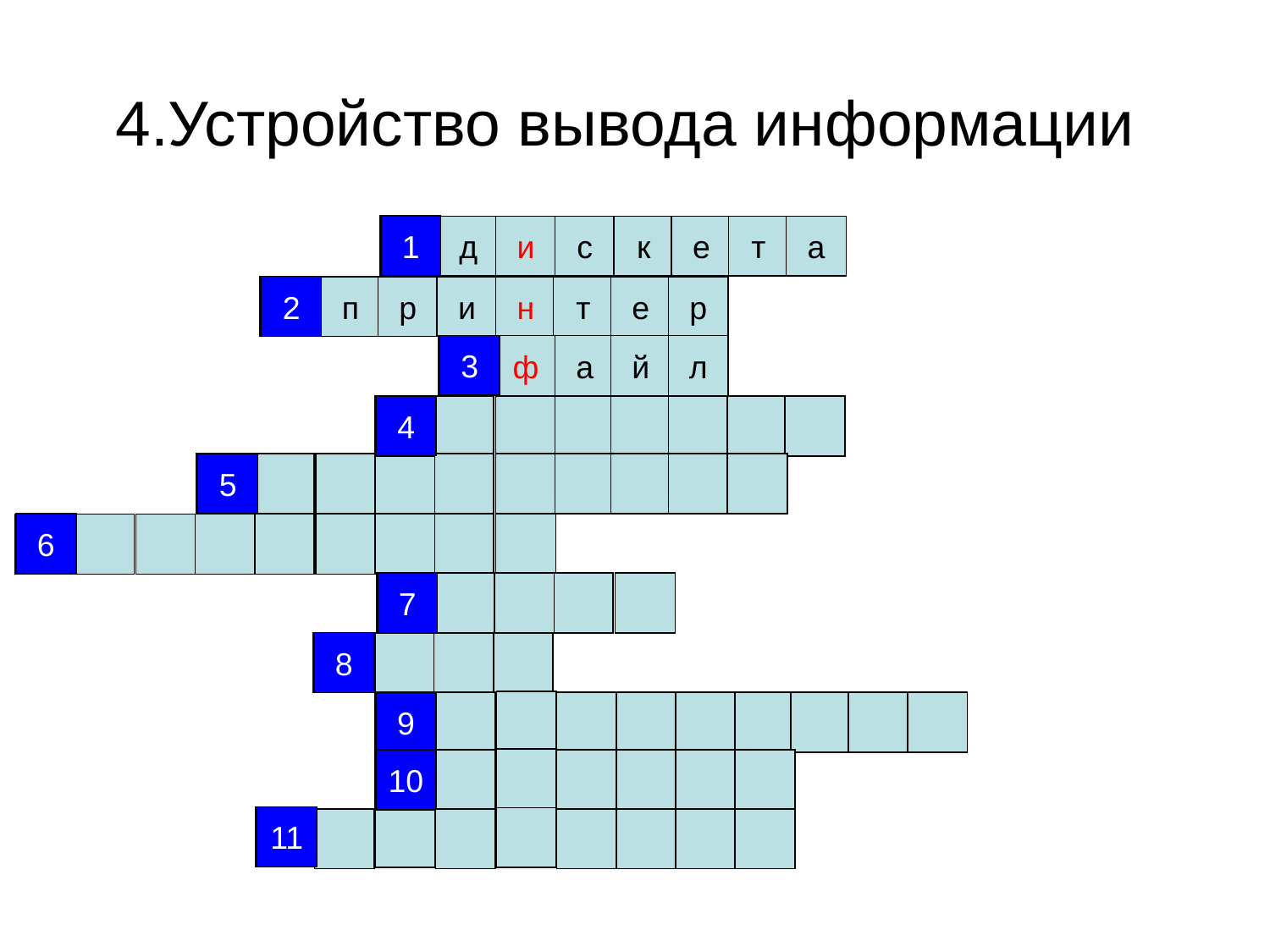

# 4.Устройство вывода информации
1
1
д
и
с
к
е
т
а
2
2
п
р
и
н
т
е
р
3
3
ф
а
й
л
4
4

5
5

6
6

7
7

8
8

9
9

10
10

11
11